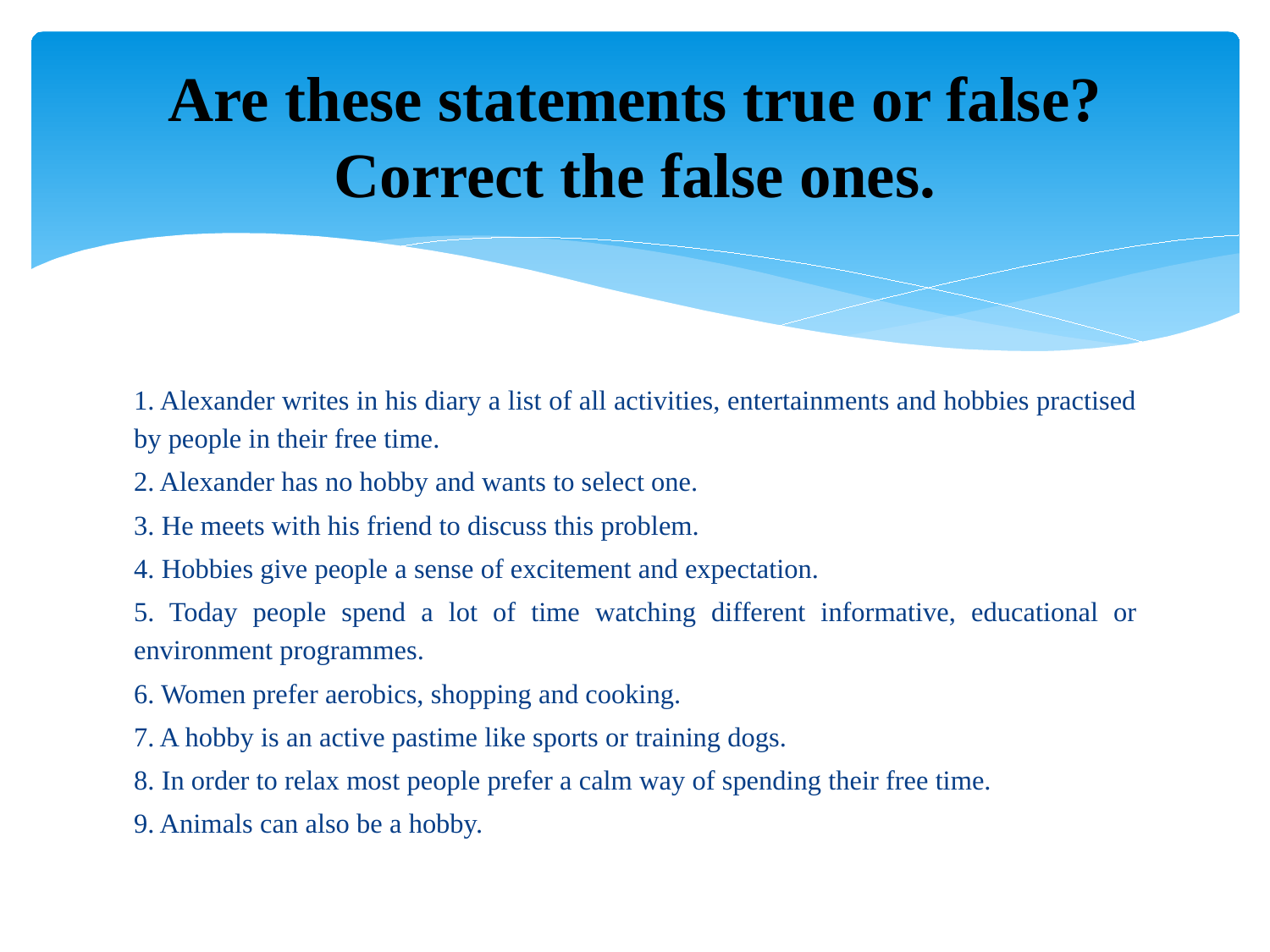

# Are these statements true or false? Correct the false ones.
1. Alexander writes in his diary a list of all activities, entertainments and hobbies practised by people in their free time.
2. Alexander has no hobby and wants to select one.
3. He meets with his friend to discuss this problem.
4. Hobbies give people a sense of excitement and expectation.
5. Today people spend a lot of time watching different informative, educational or environment programmes.
6. Women prefer aerobics, shopping and cooking.
7. A hobby is an active pastime like sports or training dogs.
8. In order to relax most people prefer a calm way of spending their free time.
9. Animals can also be a hobby.